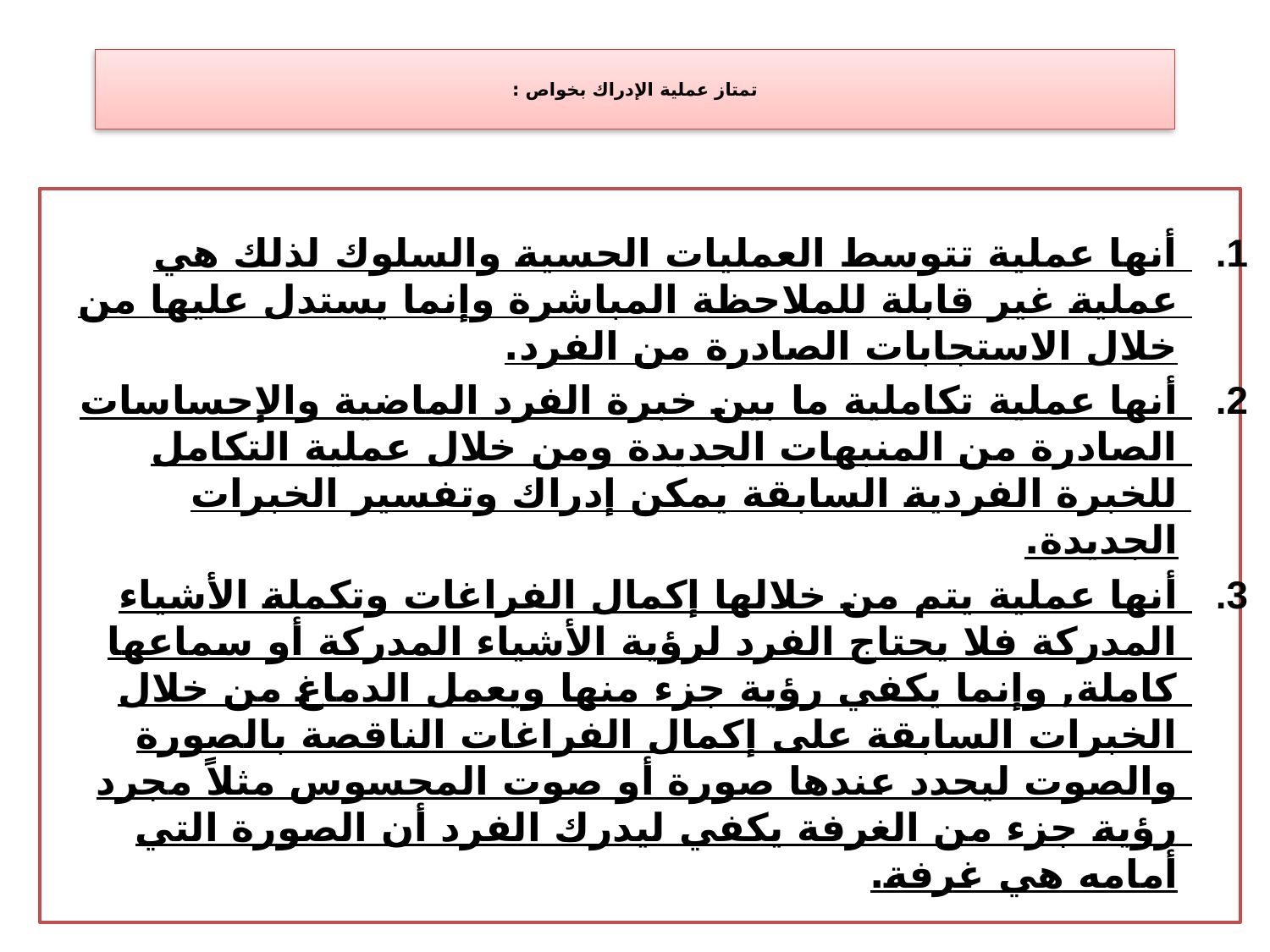

# تمتاز عملية الإدراك بخواص :

أنها عملية تتوسط العمليات الحسية والسلوك لذلك هي عملية غير قابلة للملاحظة المباشرة وإنما يستدل عليها من خلال الاستجابات الصادرة من الفرد.
أنها عملية تكاملية ما بين خبرة الفرد الماضية والإحساسات الصادرة من المنبهات الجديدة ومن خلال عملية التكامل للخبرة الفردية السابقة يمكن إدراك وتفسير الخبرات الجديدة.
أنها عملية يتم من خلالها إكمال الفراغات وتكملة الأشياء المدركة فلا يحتاج الفرد لرؤية الأشياء المدركة أو سماعها كاملة, وإنما يكفي رؤية جزء منها ويعمل الدماغ من خلال الخبرات السابقة على إكمال الفراغات الناقصة بالصورة والصوت ليحدد عندها صورة أو صوت المحسوس مثلاً مجرد رؤية جزء من الغرفة يكفي ليدرك الفرد أن الصورة التي أمامه هي غرفة.